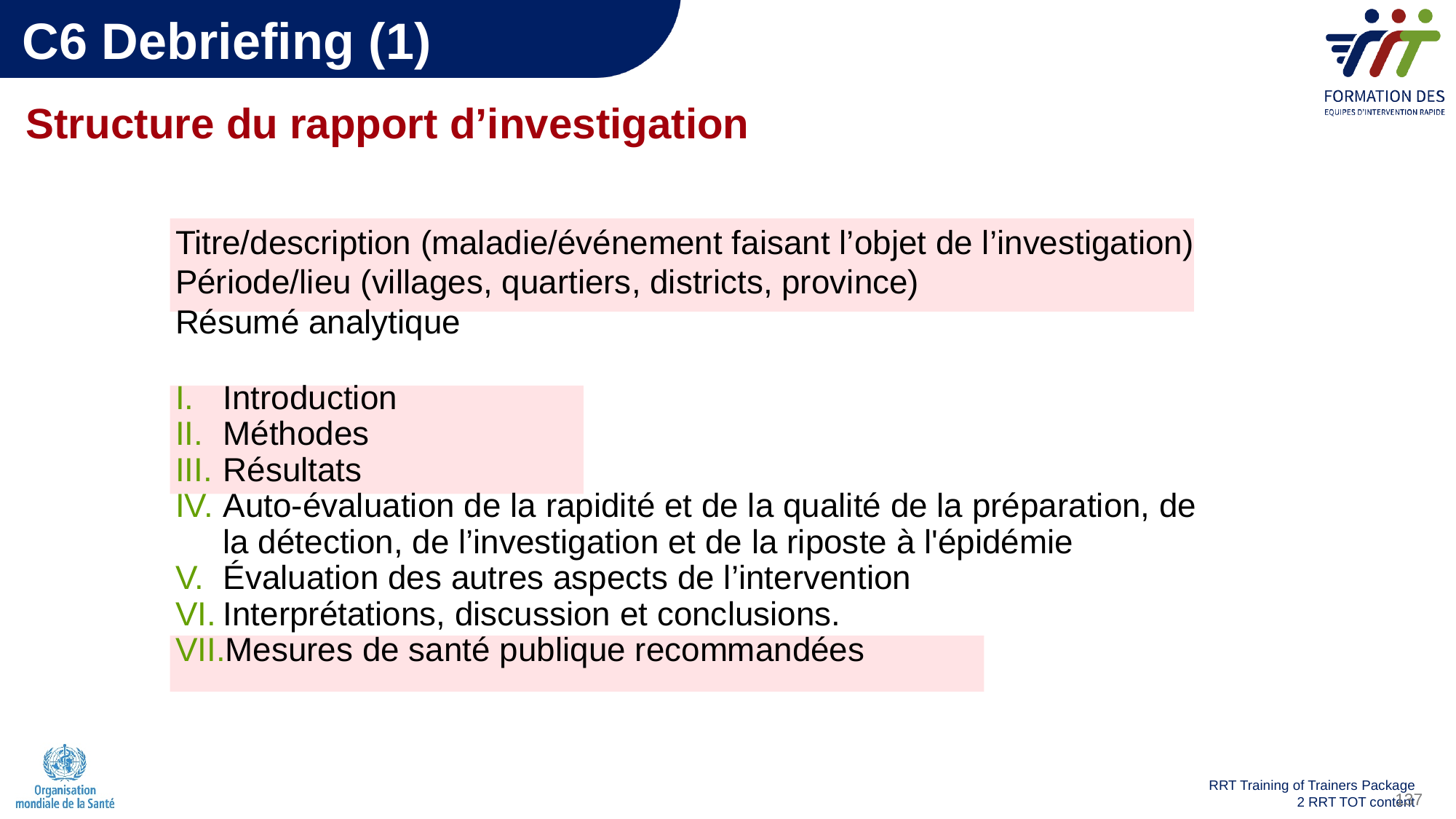

C6 Debriefing (1)
Structure du rapport d’investigation

Titre/description (maladie/événement faisant l’objet de l’investigation)
Période/lieu (villages, quartiers, districts, province)
Résumé analytique

Introduction
Méthodes
Résultats
Auto-évaluation de la rapidité et de la qualité de la préparation, de la détection, de l’investigation et de la riposte à l'épidémie
Évaluation des autres aspects de l’intervention
Interprétations, discussion et conclusions.
Mesures de santé publique recommandées